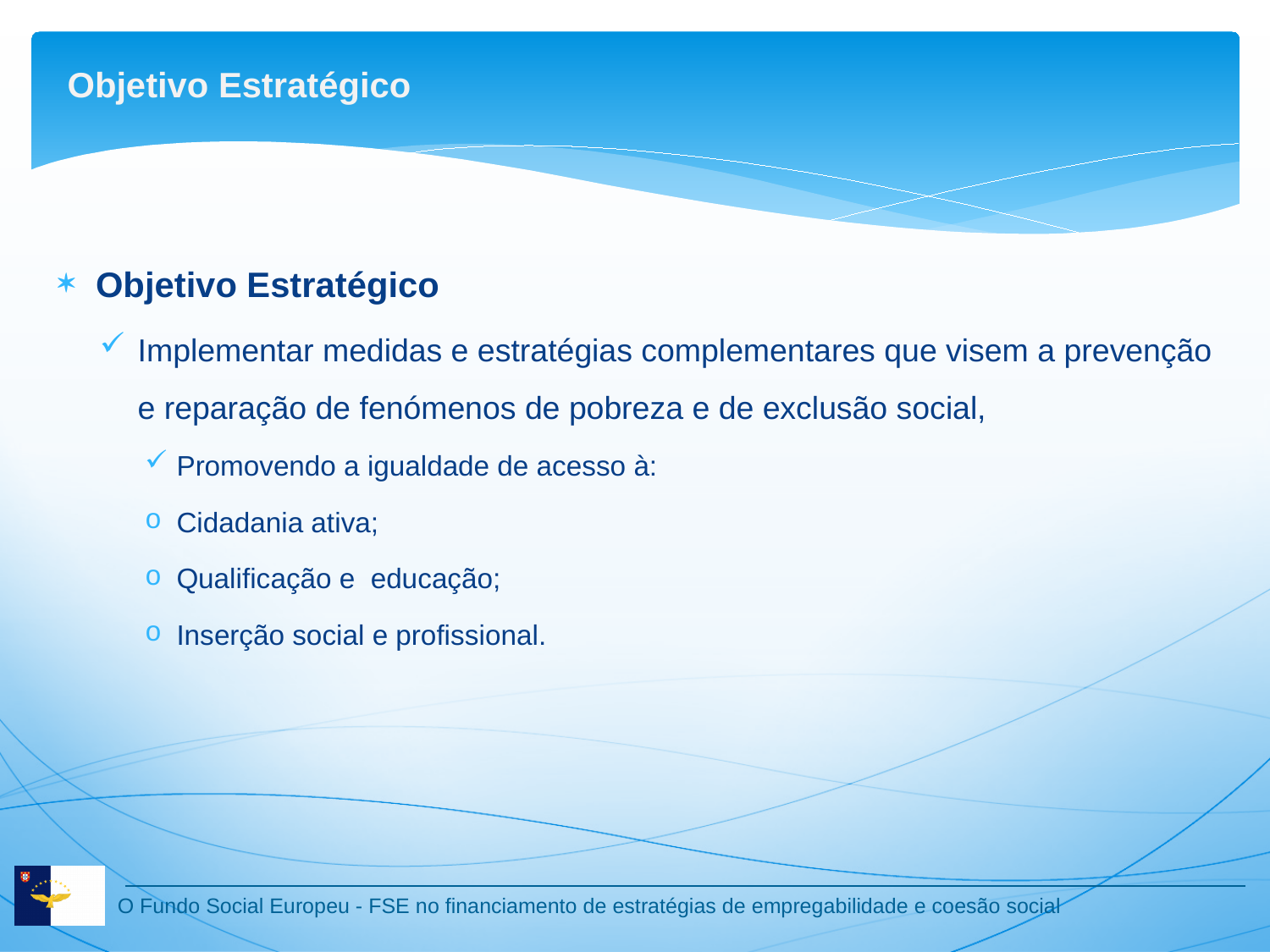

Objetivo Estratégico
Objetivo Estratégico
Implementar medidas e estratégias complementares que visem a prevenção e reparação de fenómenos de pobreza e de exclusão social,
Promovendo a igualdade de acesso à:
Cidadania ativa;
Qualificação e  educação;
Inserção social e profissional.